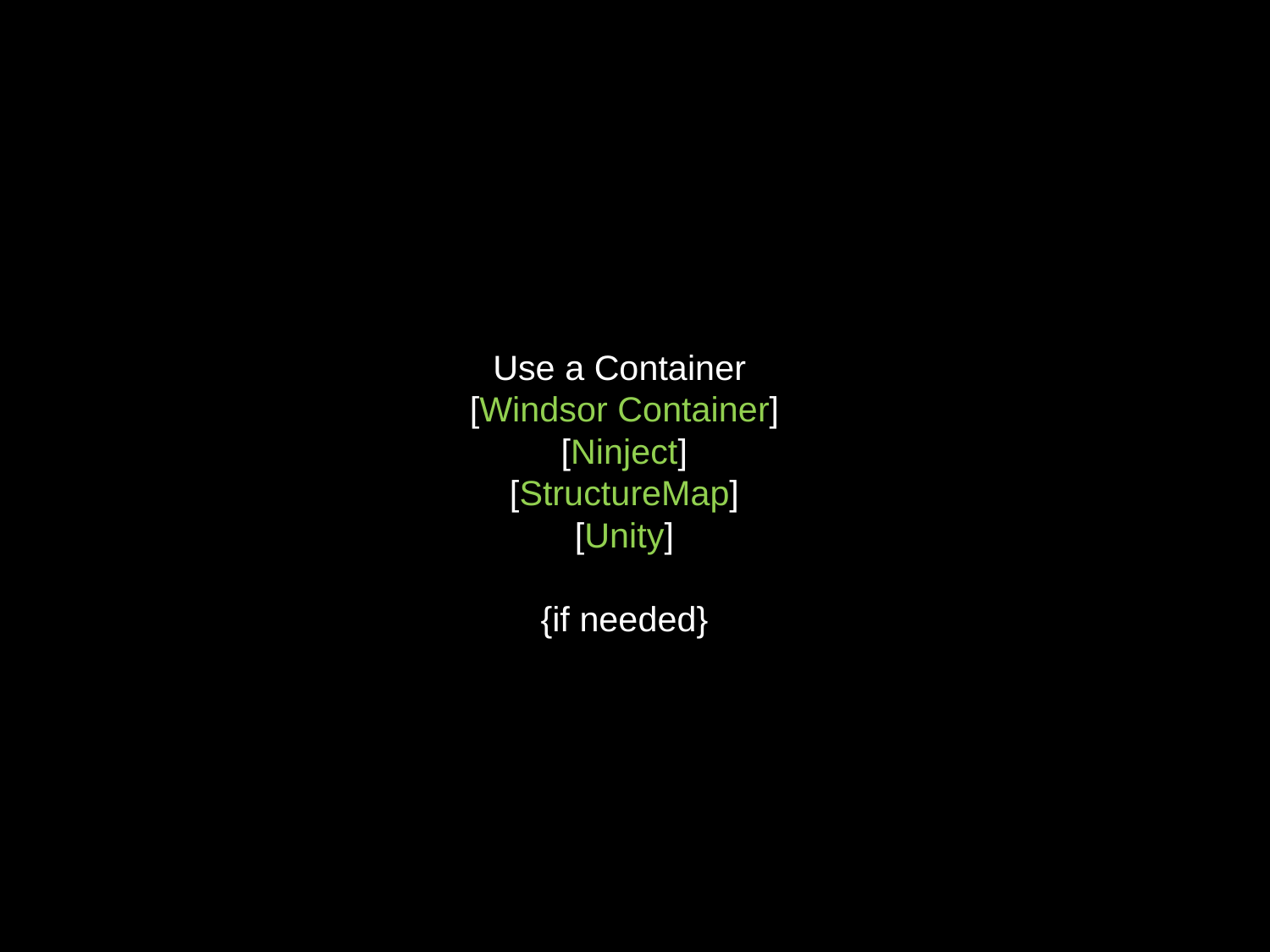

# Use a Container [Windsor Container] [Ninject] [StructureMap] [Unity] {if needed}